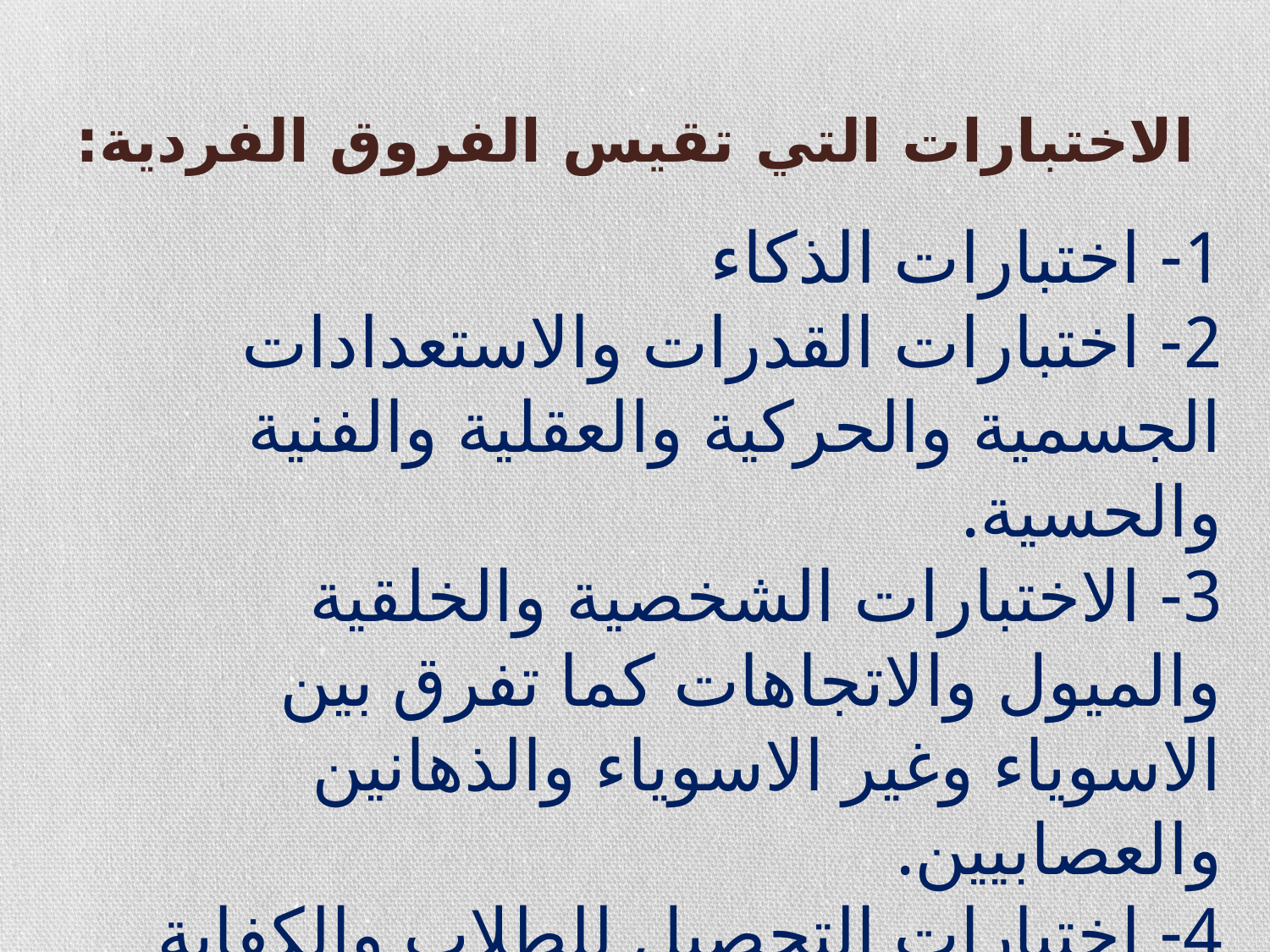

# الاختبارات التي تقيس الفروق الفردية:
1- اختبارات الذكاء
2- اختبارات القدرات والاستعدادات الجسمية والحركية والعقلية والفنية والحسية.
3- الاختبارات الشخصية والخلقية والميول والاتجاهات كما تفرق بين الاسوياء وغير الاسوياء والذهانين والعصابيين.
4- اختبارات التحصيل للطلاب والكفاية المهنية للموظفين والعمال.